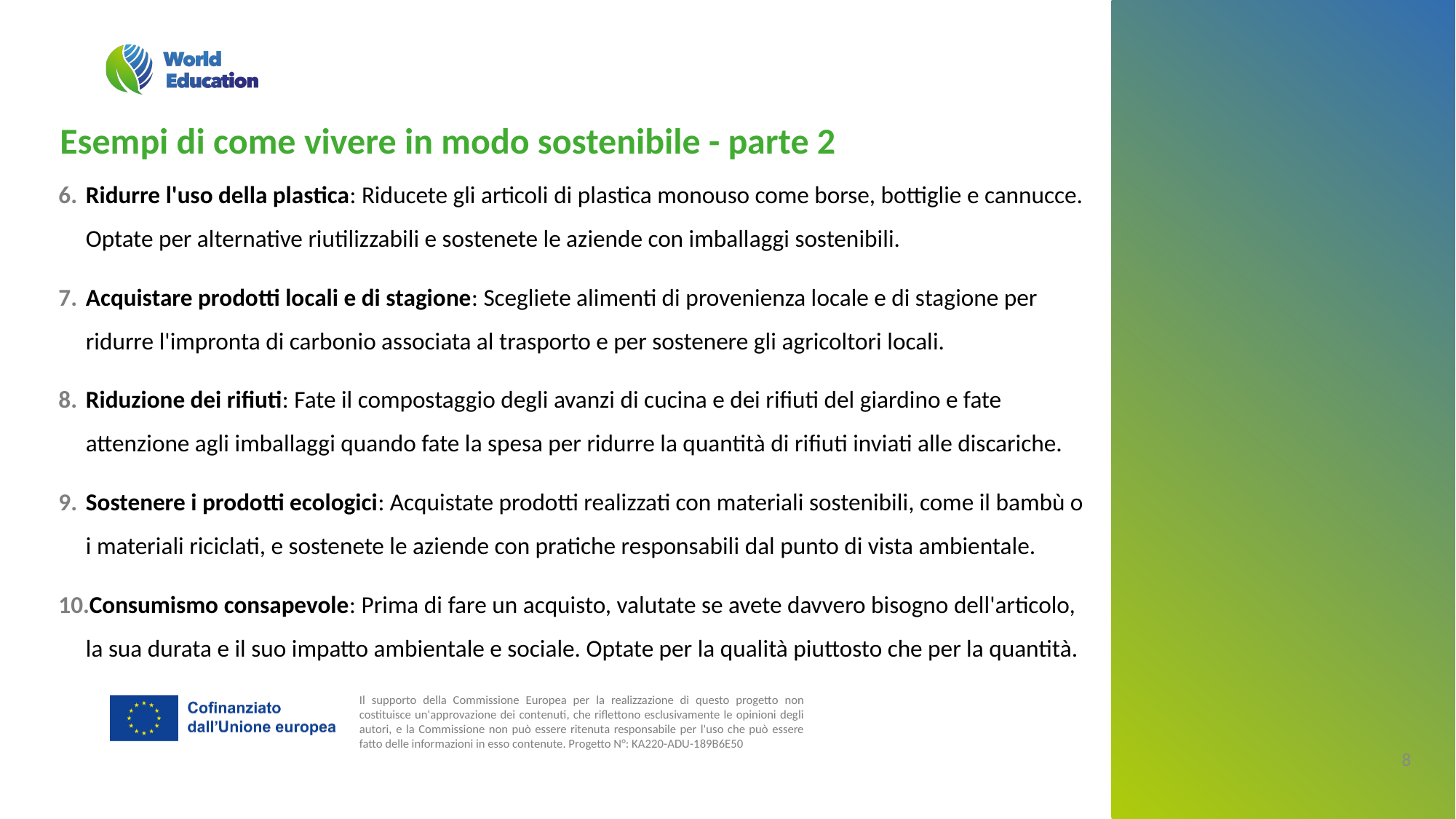

Esempi di come vivere in modo sostenibile - parte 2
Ridurre l'uso della plastica: Riducete gli articoli di plastica monouso come borse, bottiglie e cannucce. Optate per alternative riutilizzabili e sostenete le aziende con imballaggi sostenibili.
Acquistare prodotti locali e di stagione: Scegliete alimenti di provenienza locale e di stagione per ridurre l'impronta di carbonio associata al trasporto e per sostenere gli agricoltori locali.
Riduzione dei rifiuti: Fate il compostaggio degli avanzi di cucina e dei rifiuti del giardino e fate attenzione agli imballaggi quando fate la spesa per ridurre la quantità di rifiuti inviati alle discariche.
Sostenere i prodotti ecologici: Acquistate prodotti realizzati con materiali sostenibili, come il bambù o i materiali riciclati, e sostenete le aziende con pratiche responsabili dal punto di vista ambientale.
Consumismo consapevole: Prima di fare un acquisto, valutate se avete davvero bisogno dell'articolo, la sua durata e il suo impatto ambientale e sociale. Optate per la qualità piuttosto che per la quantità.
8